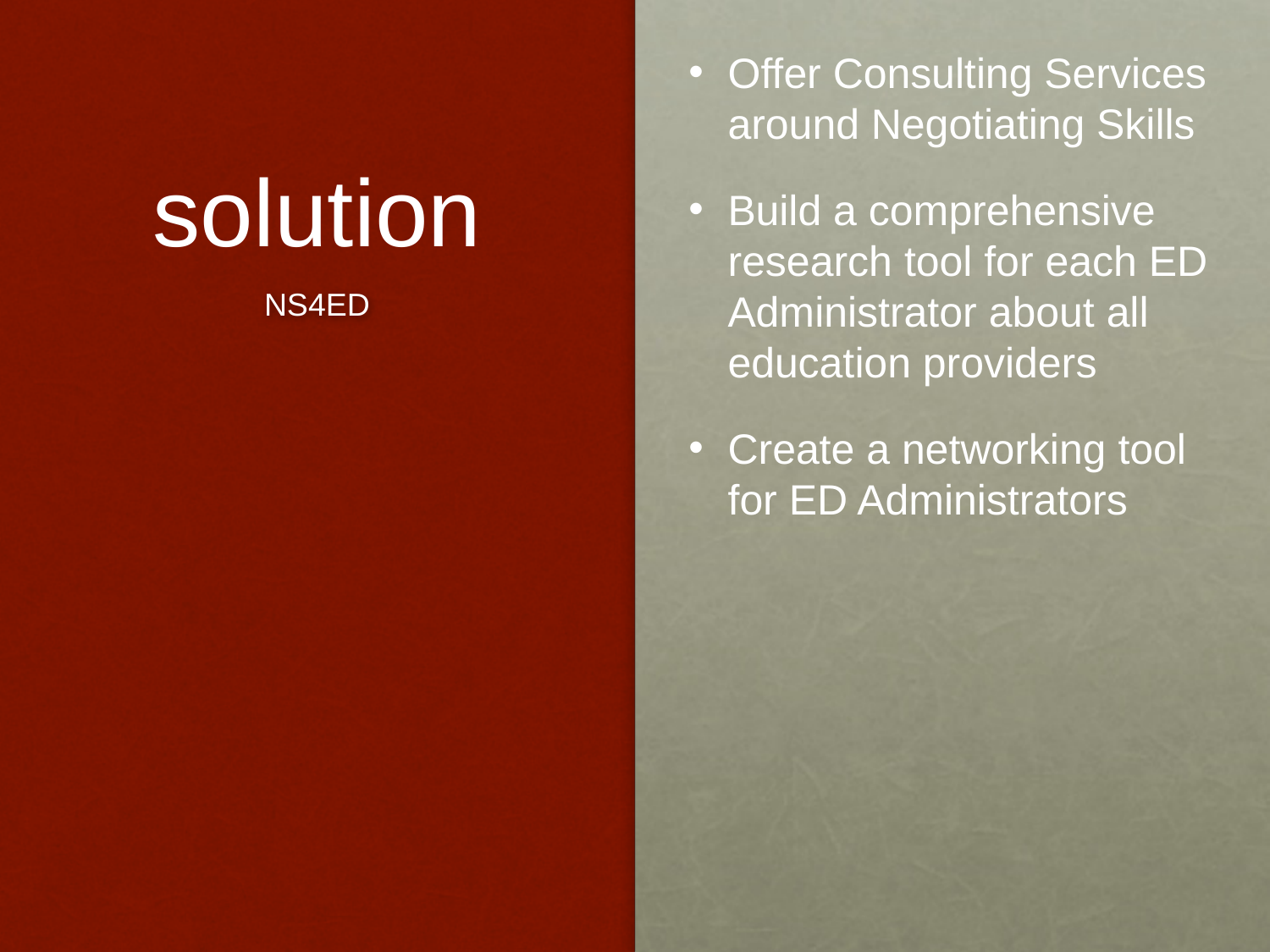

# solution
Offer Consulting Services around Negotiating Skills
Build a comprehensive research tool for each ED Administrator about all education providers
Create a networking tool for ED Administrators

NS4ED